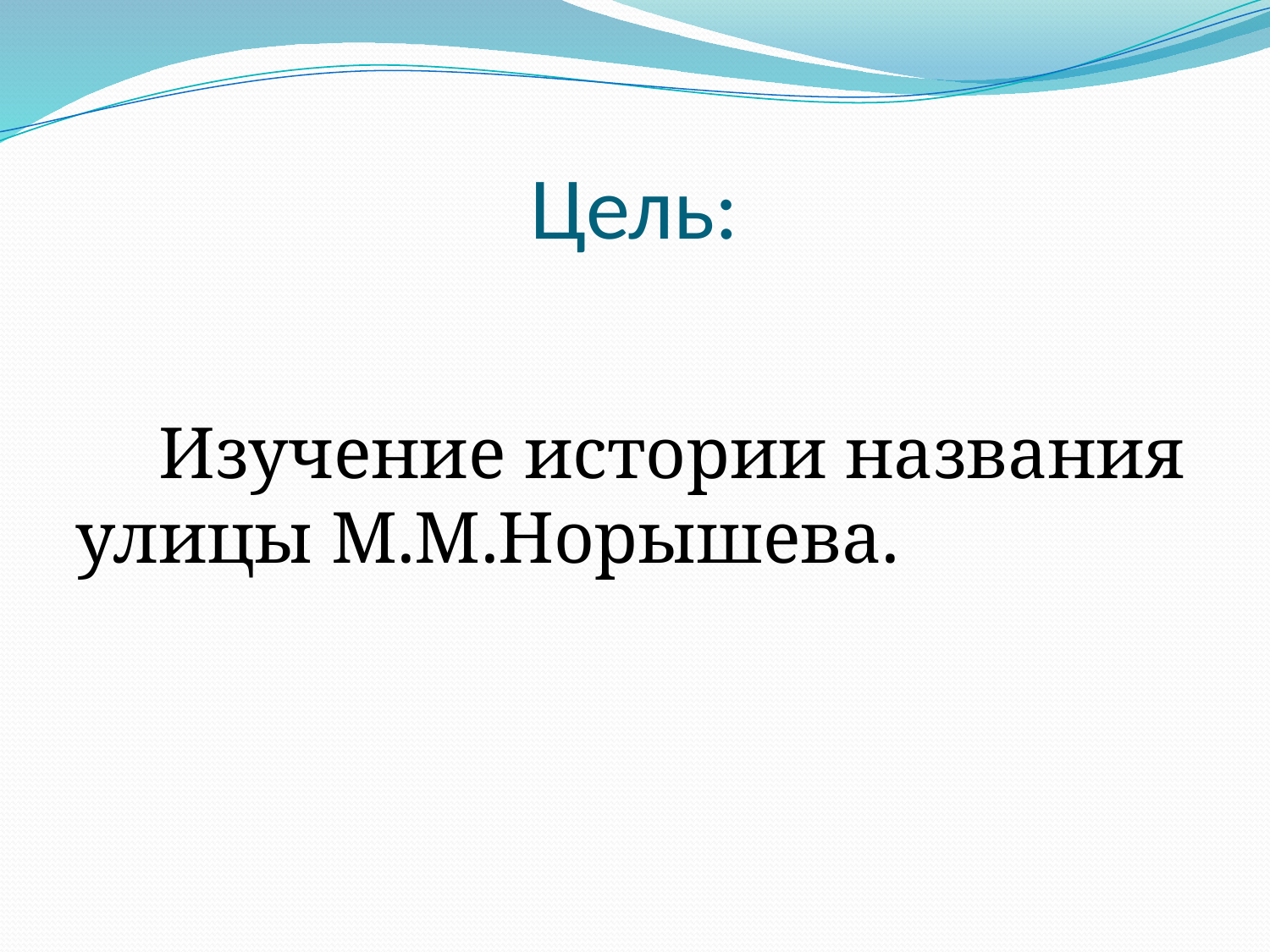

# Цель:

       Изучение истории названия улицы М.М.Норышева.